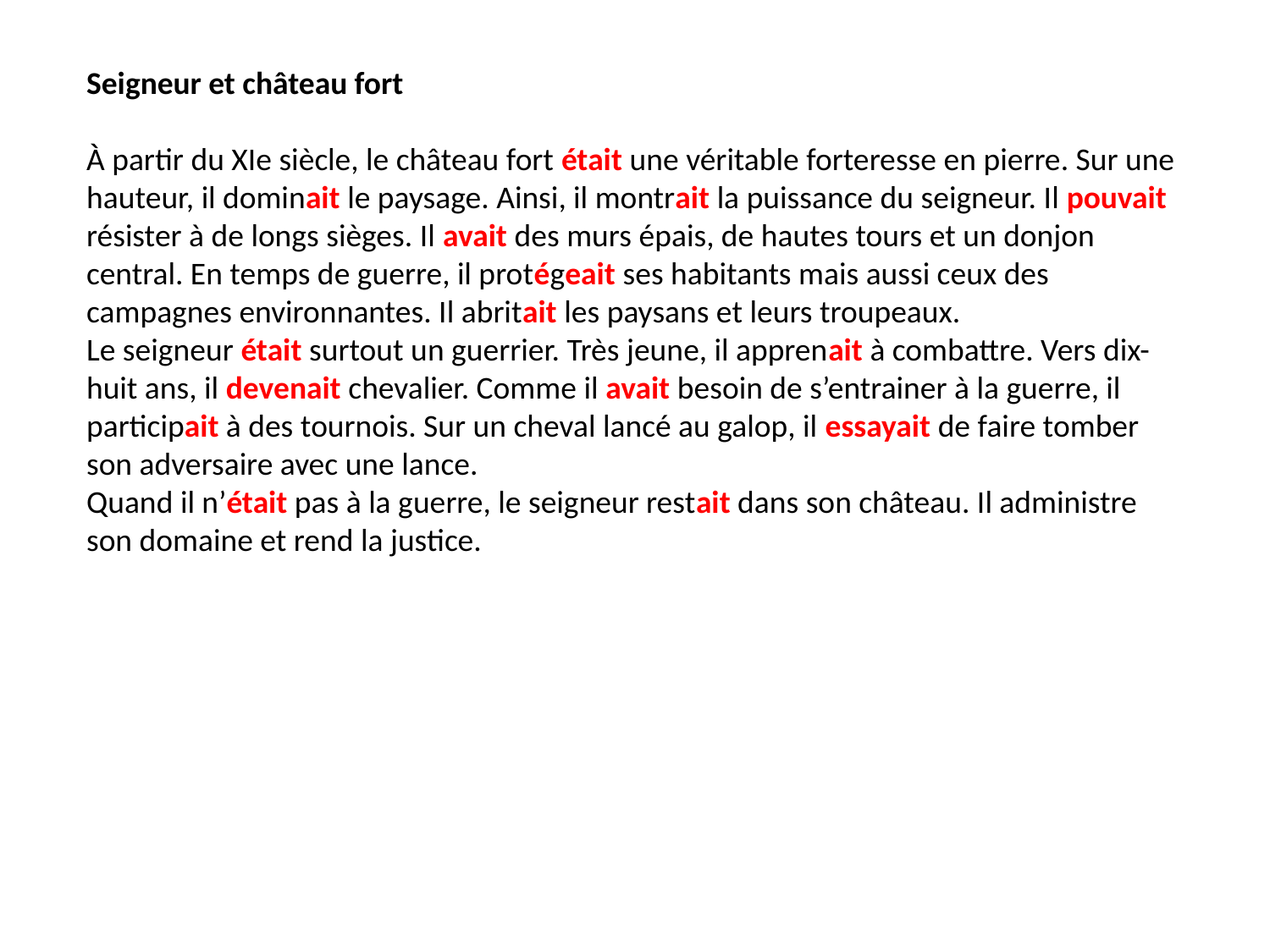

Seigneur et château fort

À partir du XIe siècle, le château fort était une véritable forteresse en pierre. Sur une hauteur, il dominait le paysage. Ainsi, il montrait la puissance du seigneur. Il pouvait résister à de longs sièges. Il avait des murs épais, de hautes tours et un donjon central. En temps de guerre, il protégeait ses habitants mais aussi ceux des campagnes environnantes. Il abritait les paysans et leurs troupeaux.
Le seigneur était surtout un guerrier. Très jeune, il apprenait à combattre. Vers dix-huit ans, il devenait chevalier. Comme il avait besoin de s’entrainer à la guerre, il participait à des tournois. Sur un cheval lancé au galop, il essayait de faire tomber son adversaire avec une lance.
Quand il n’était pas à la guerre, le seigneur restait dans son château. Il administre son domaine et rend la justice.